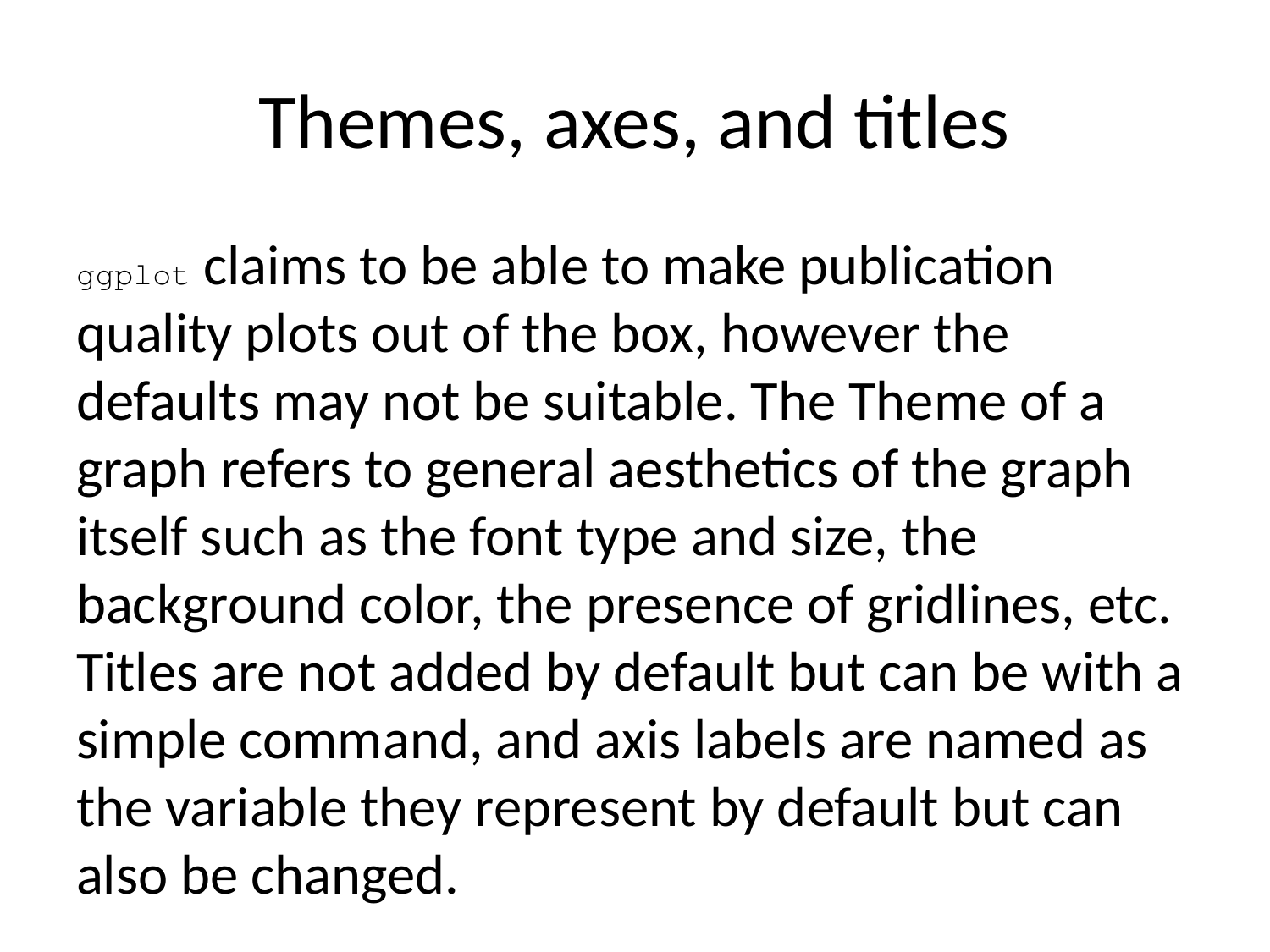

# Themes, axes, and titles
ggplot claims to be able to make publication quality plots out of the box, however the defaults may not be suitable. The Theme of a graph refers to general aesthetics of the graph itself such as the font type and size, the background color, the presence of gridlines, etc. Titles are not added by default but can be with a simple command, and axis labels are named as the variable they represent by default but can also be changed.